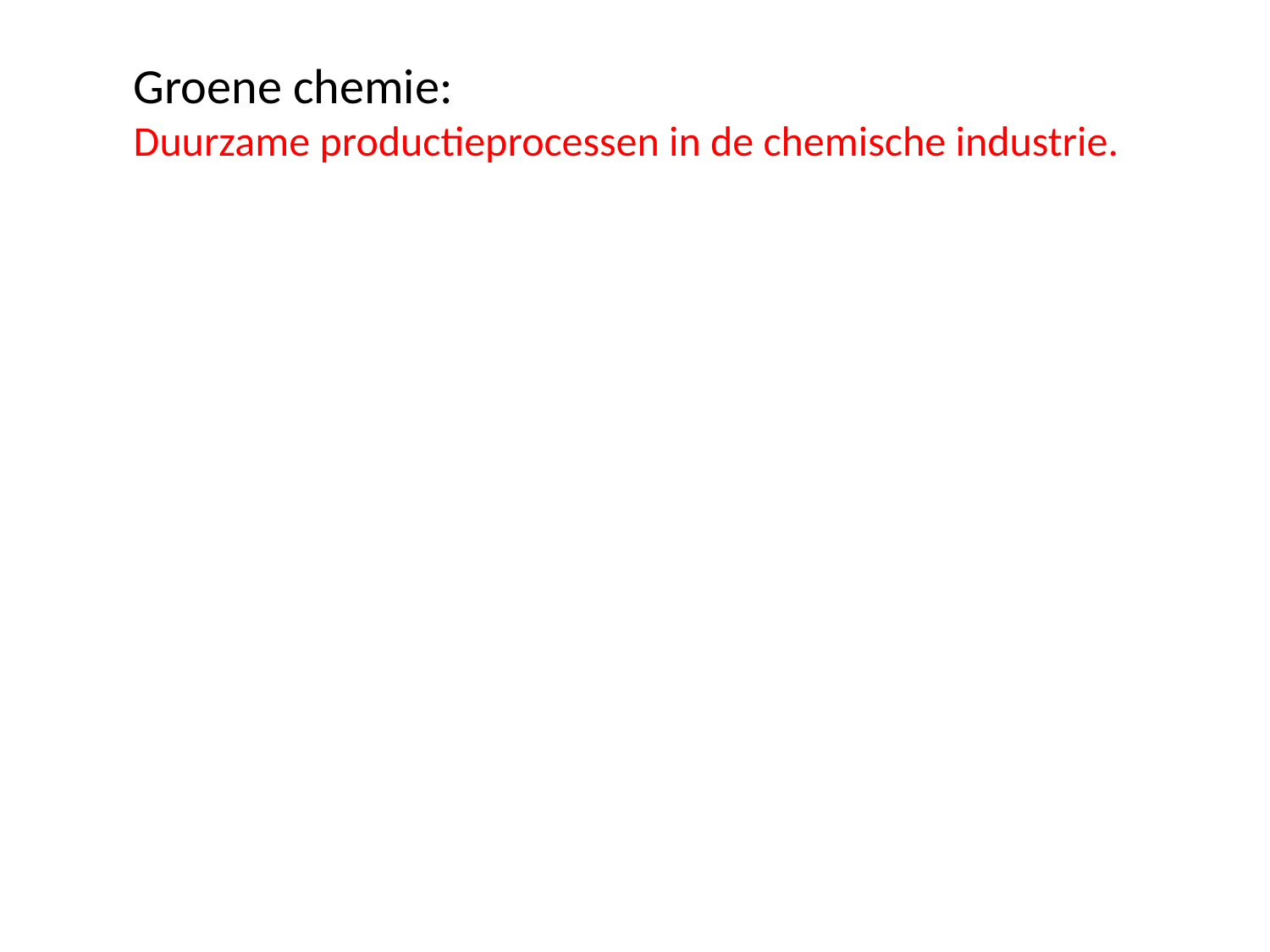

Groene chemie:
Duurzame productieprocessen in de chemische industrie.